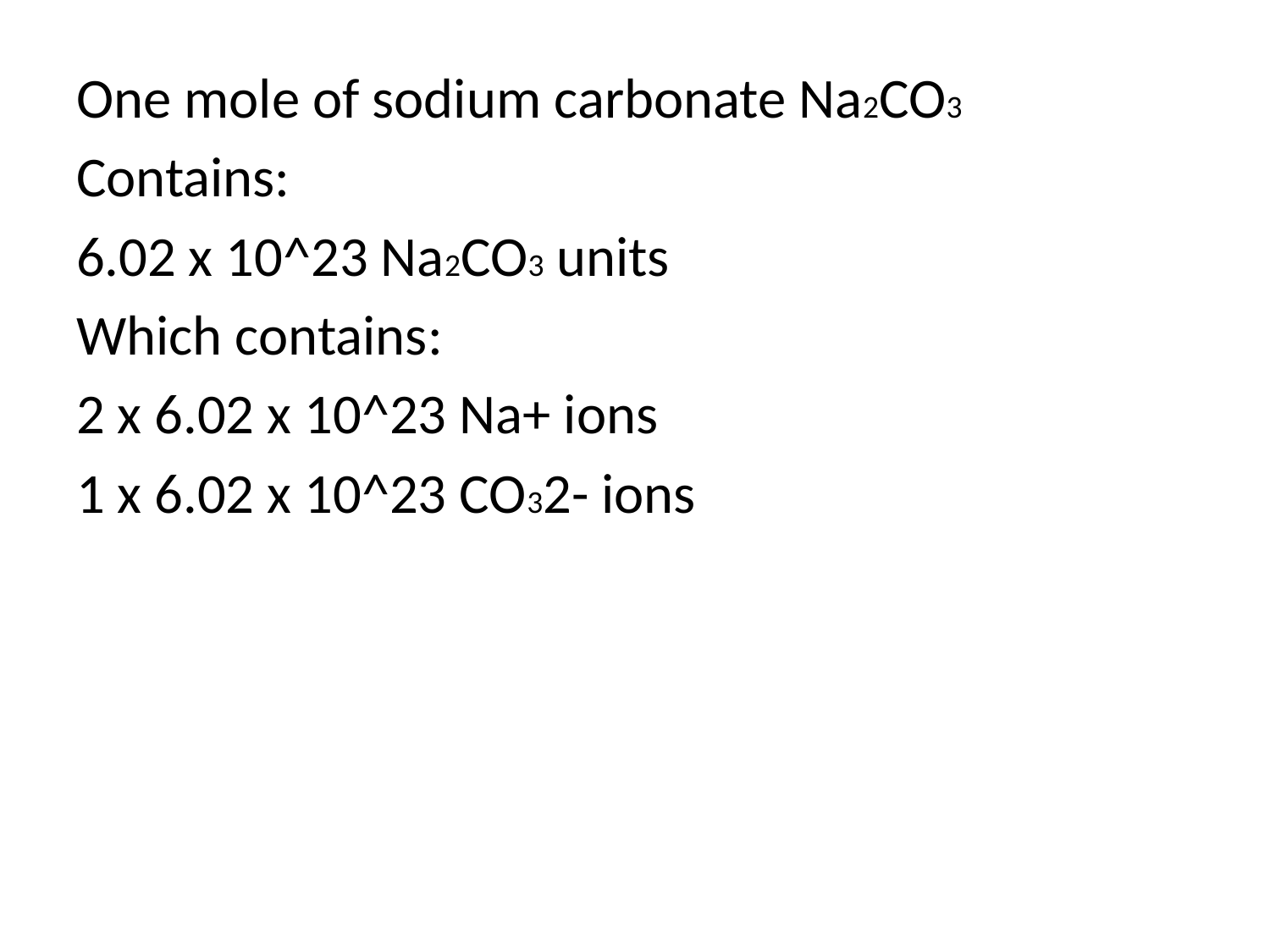

One mole of sodium carbonate Na2CO3
Contains:
6.02 x 10^23 Na2CO3 units
Which contains:
2 x 6.02 x 10^23 Na+ ions
1 x 6.02 x 10^23 CO32- ions